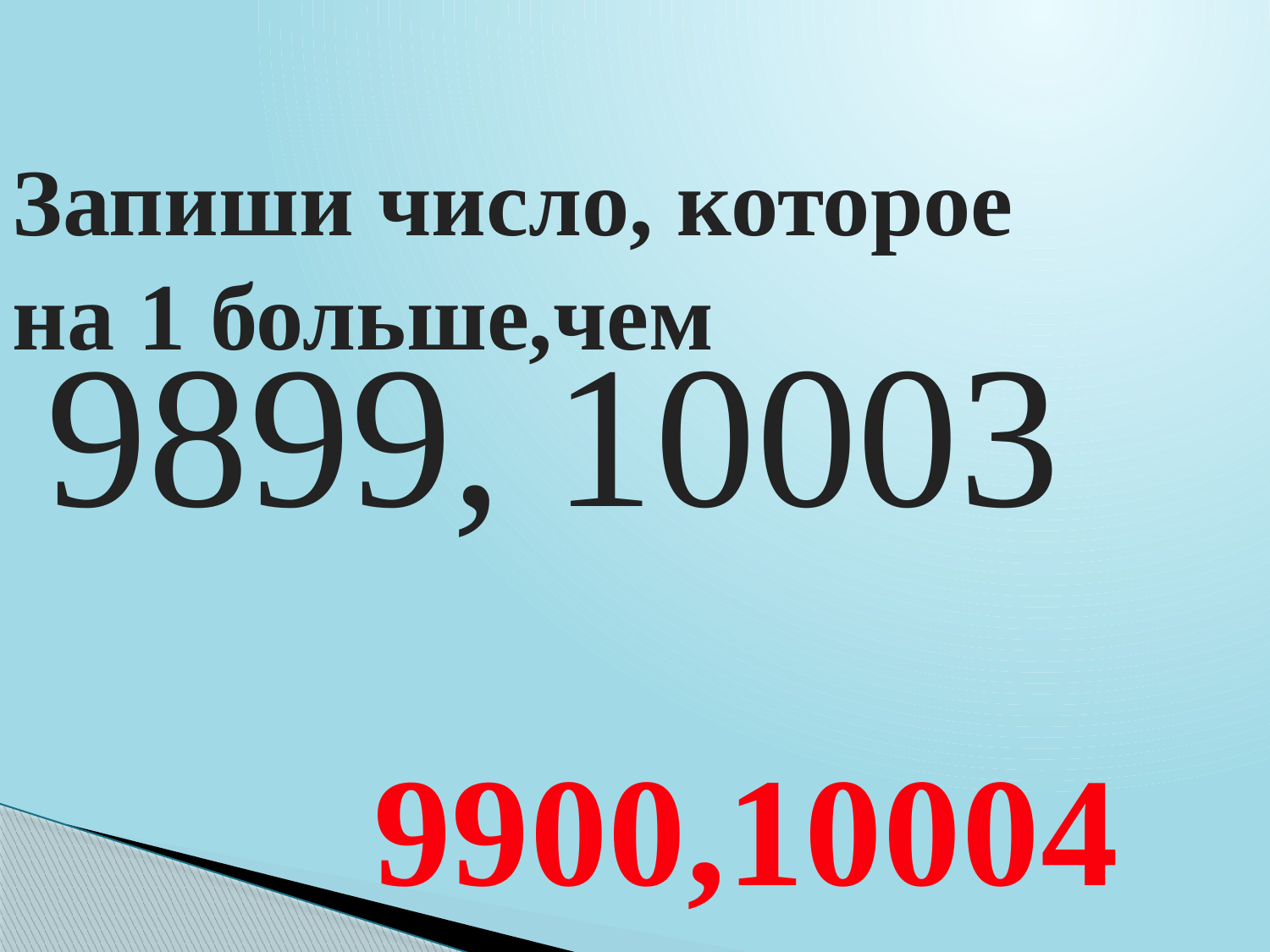

Запиши число, которое на 1 больше,чем
9899, 10003
9900,10004